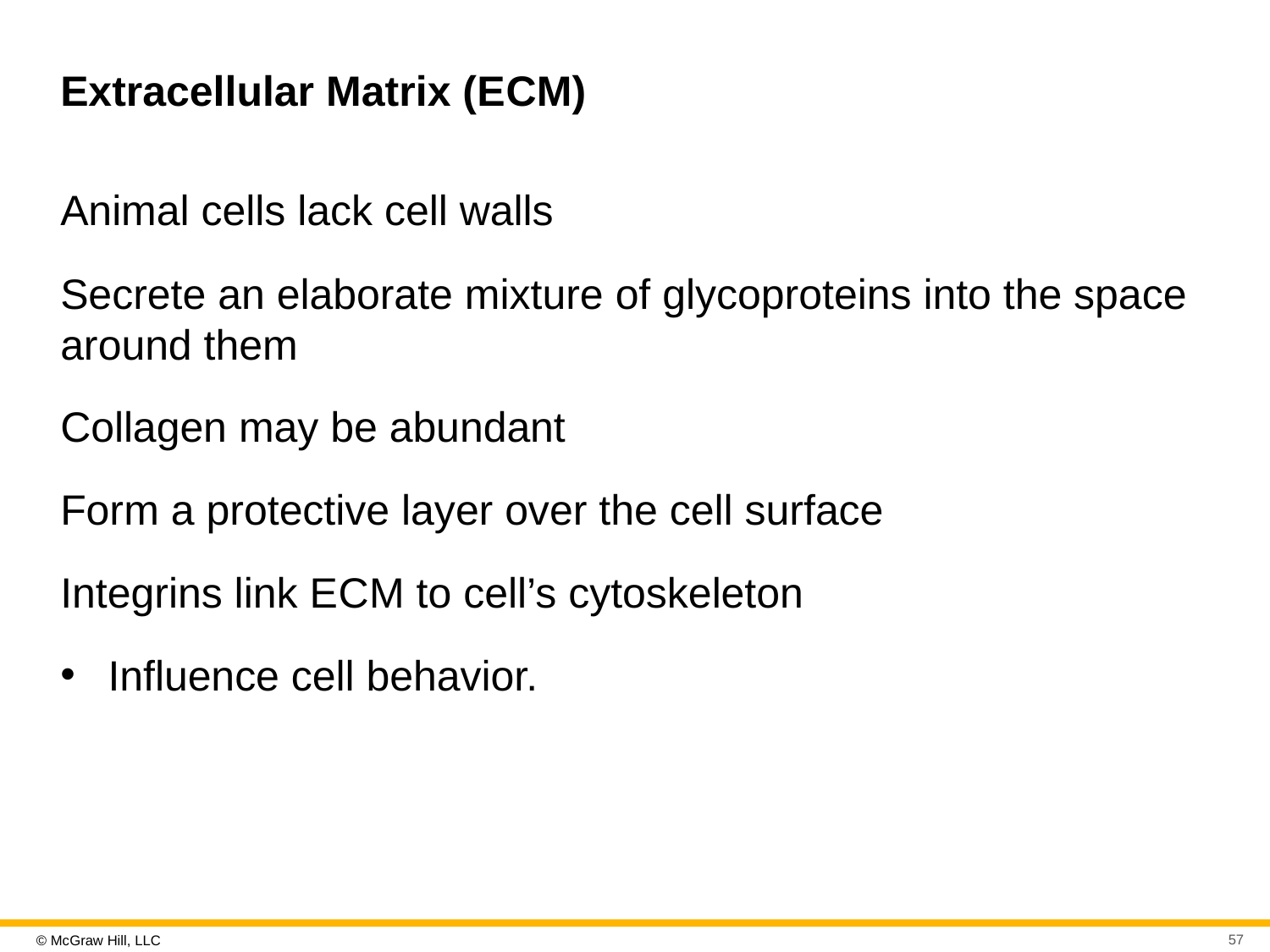

# Extracellular Matrix (E C M)
Animal cells lack cell walls
Secrete an elaborate mixture of glycoproteins into the space around them
Collagen may be abundant
Form a protective layer over the cell surface
Integrins link E C M to cell’s cytoskeleton
Influence cell behavior.
57